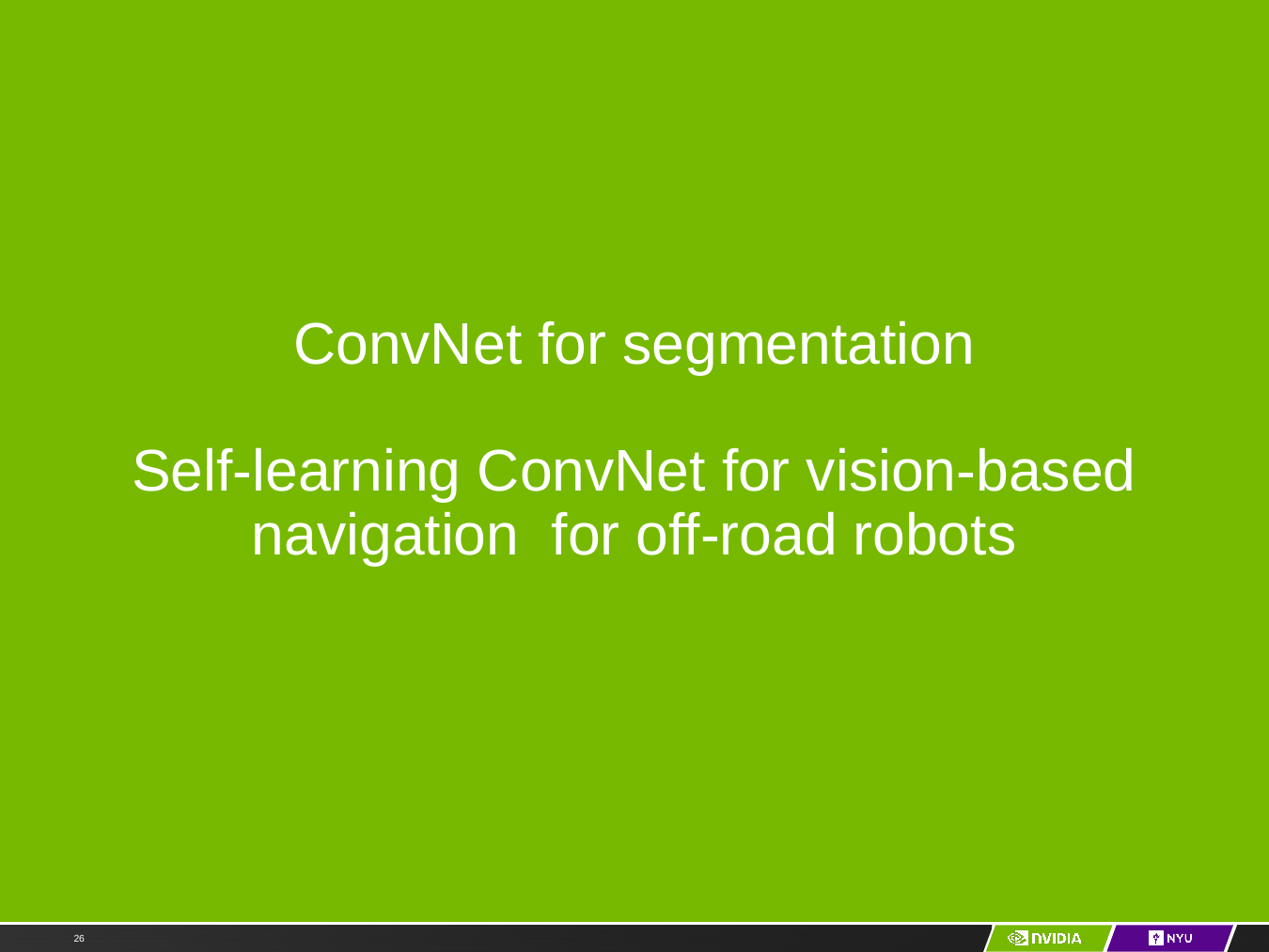

# ConvNet for segmentation Self-learning ConvNet for vision-based navigation  for off-road robots